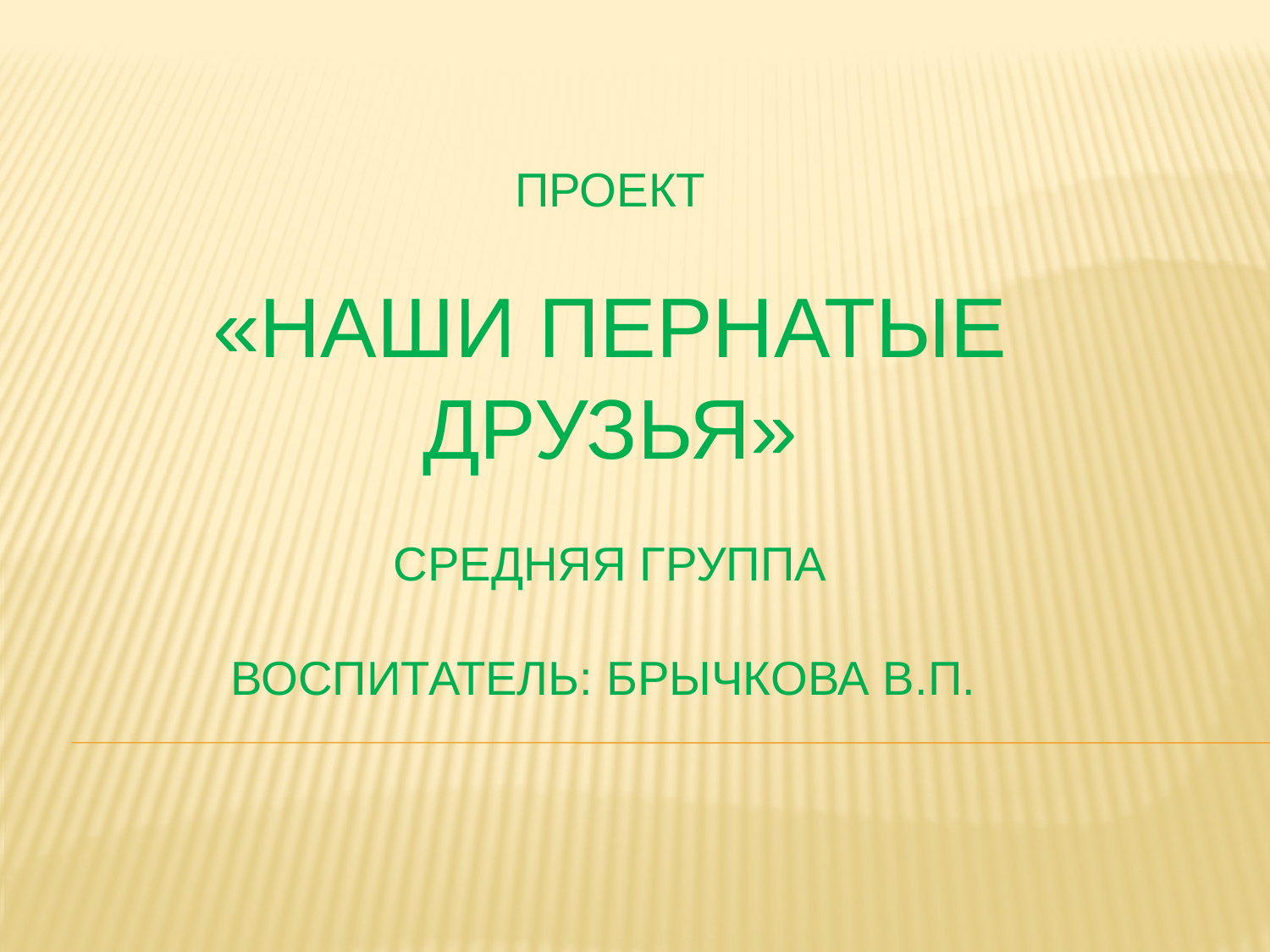

# ПРОЕКТ   «Наши пернатые друзья»   Средняя группа   Воспитатель: Брычкова В.П.